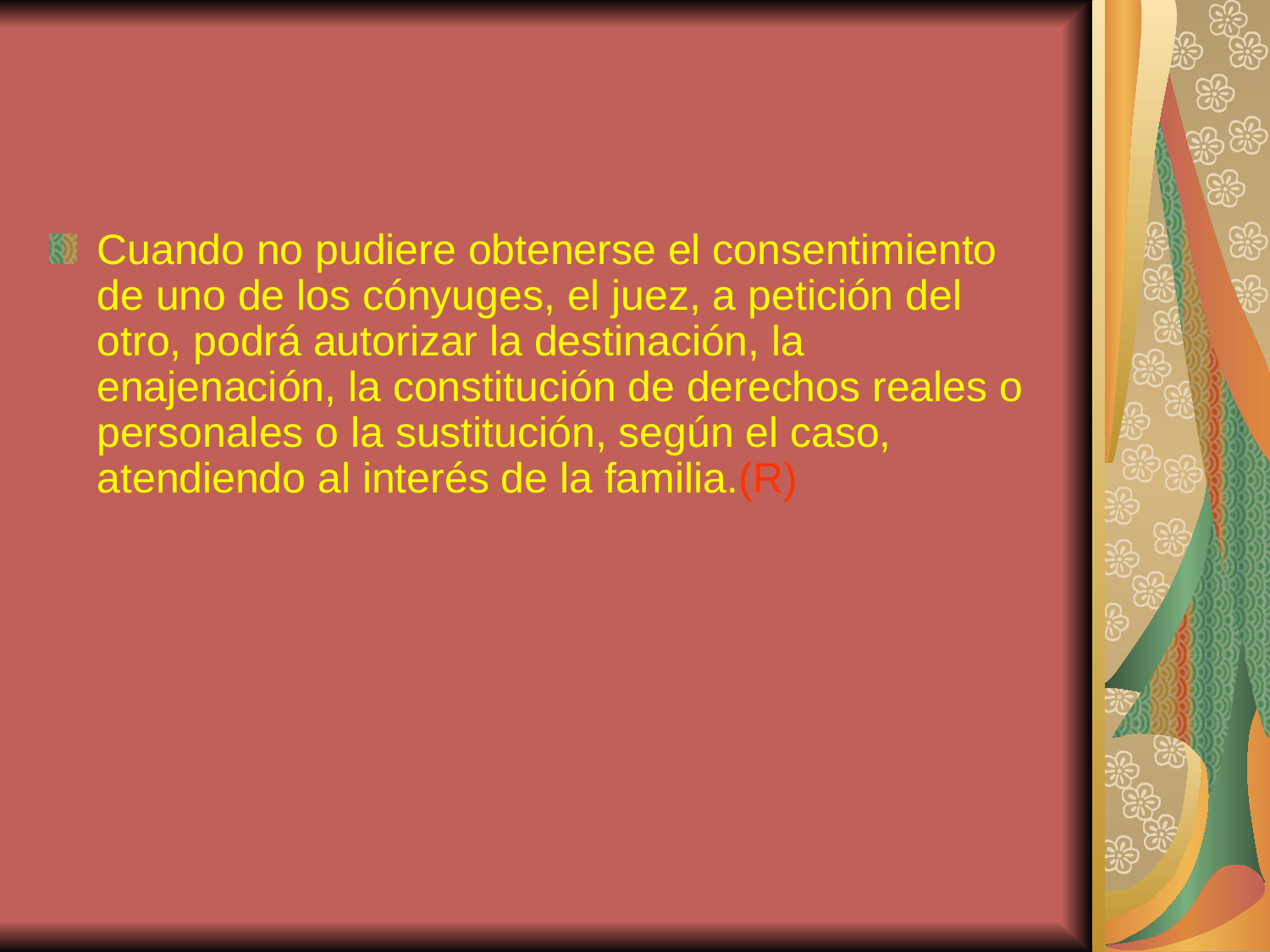

#
Cuando no pudiere obtenerse el consentimiento de uno de los cónyuges, el juez, a petición del otro, podrá autorizar la destinación, la enajenación, la constitución de derechos reales o personales o la sustitución, según el caso, atendiendo al interés de la familia.(R)